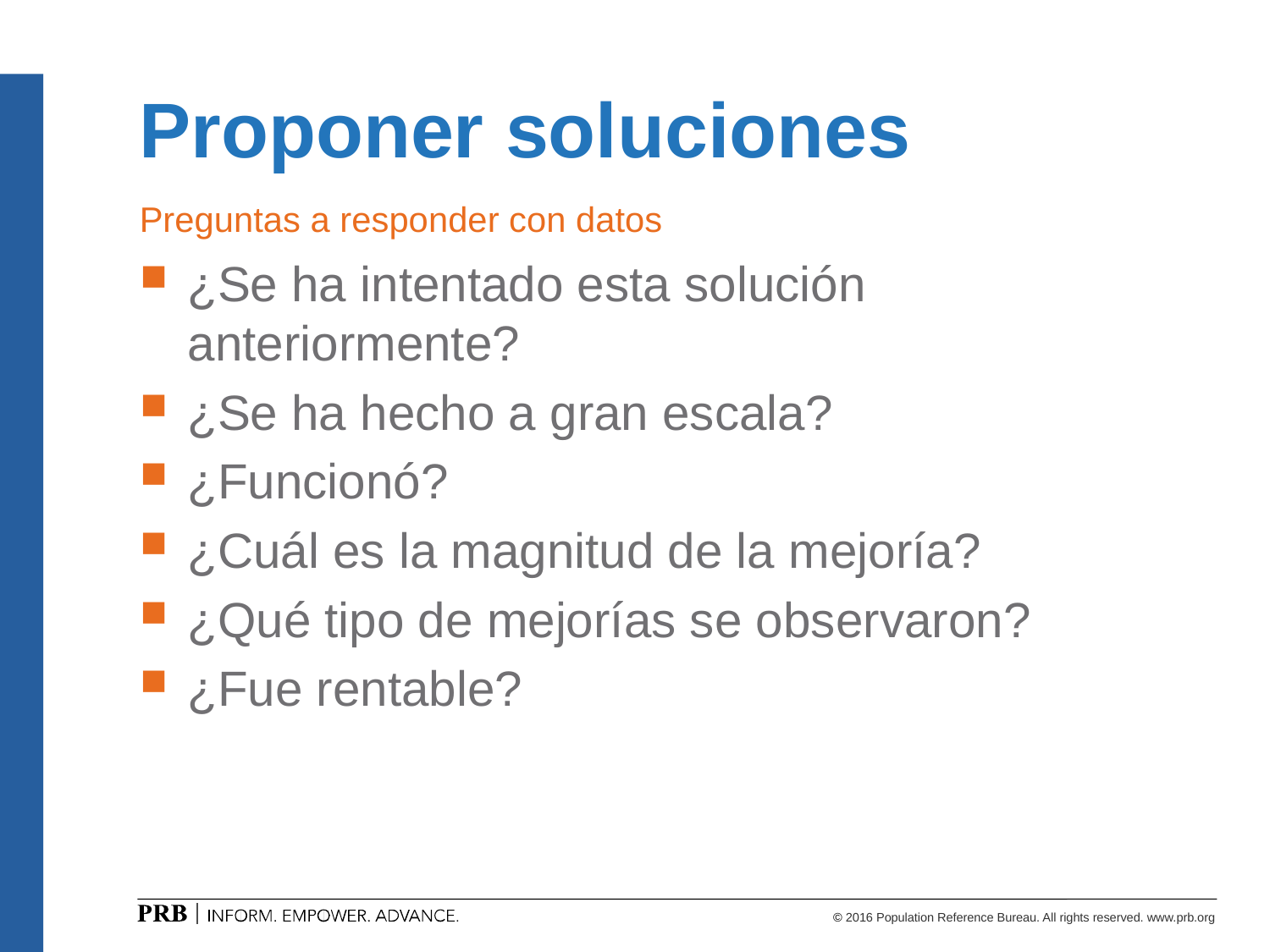

# Proponer soluciones
Preguntas a responder con datos
¿Se ha intentado esta solución anteriormente?
¿Se ha hecho a gran escala?
¿Funcionó?
¿Cuál es la magnitud de la mejoría?
¿Qué tipo de mejorías se observaron?
¿Fue rentable?